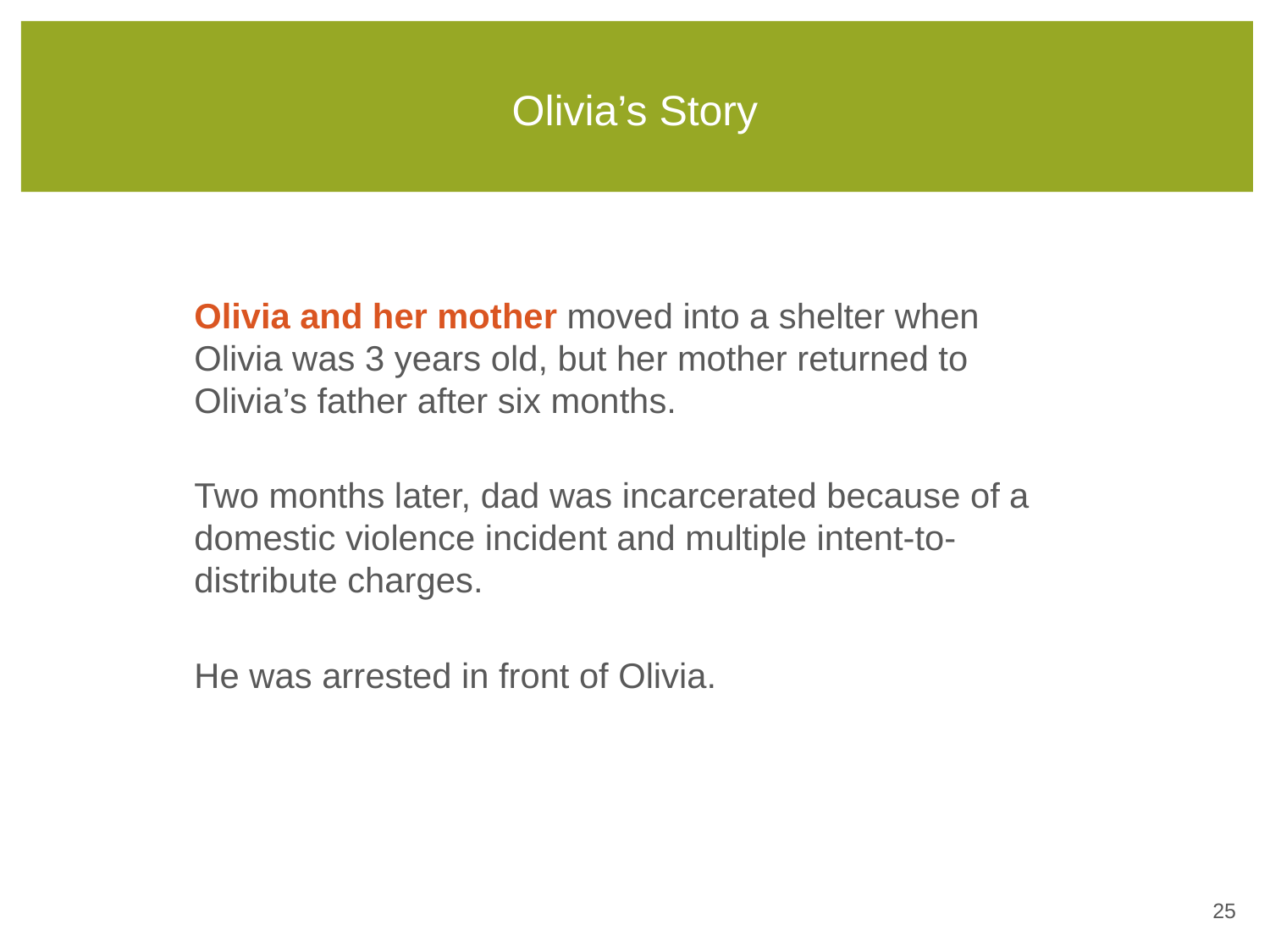

# Olivia’s Story
Olivia and her mother moved into a shelter when Olivia was 3 years old, but her mother returned to Olivia’s father after six months.
Two months later, dad was incarcerated because of a domestic violence incident and multiple intent-to-distribute charges.
He was arrested in front of Olivia.
25